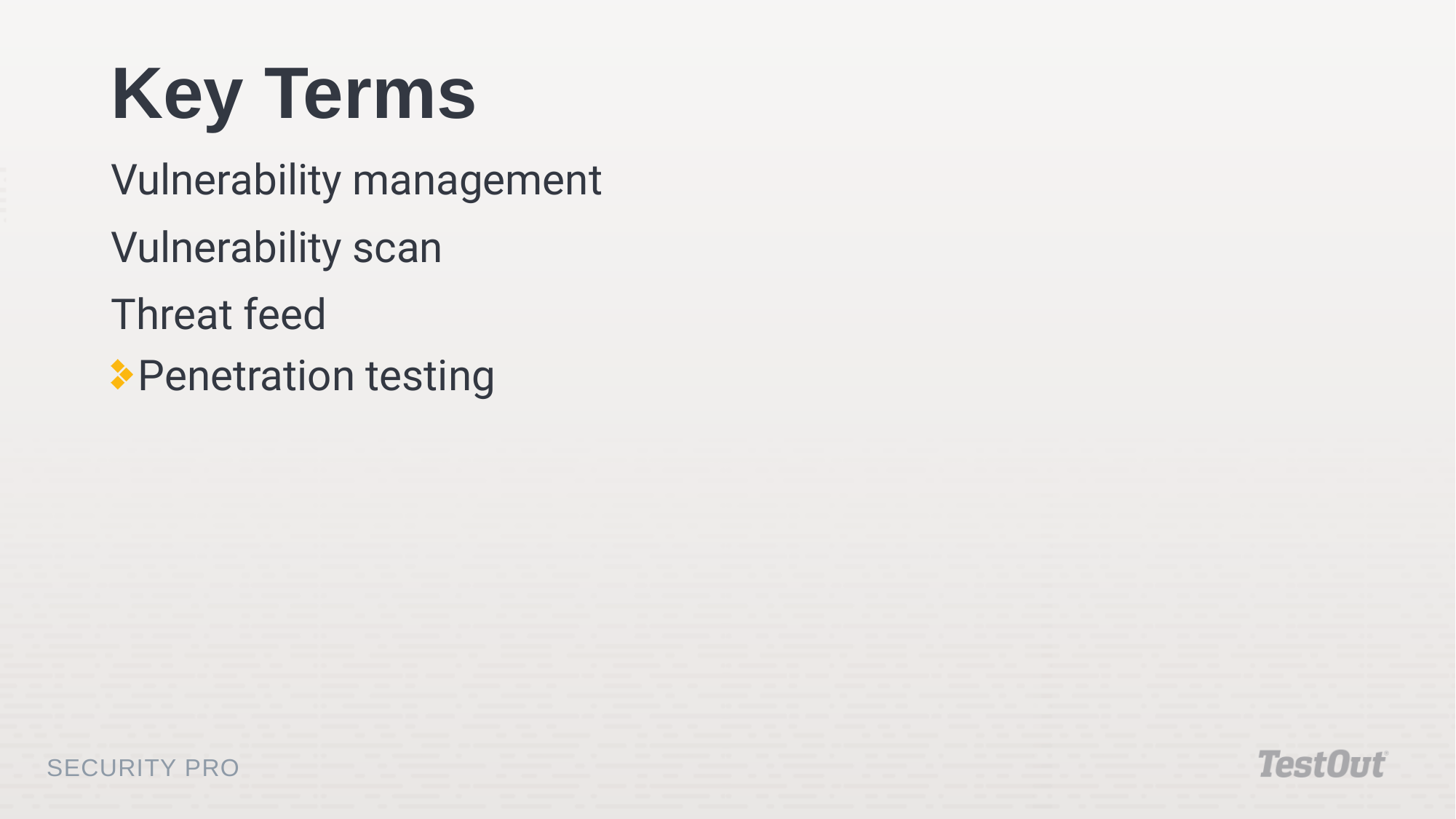

# Key Terms
Vulnerability management
Vulnerability scan
Threat feed
Penetration testing
Security Pro